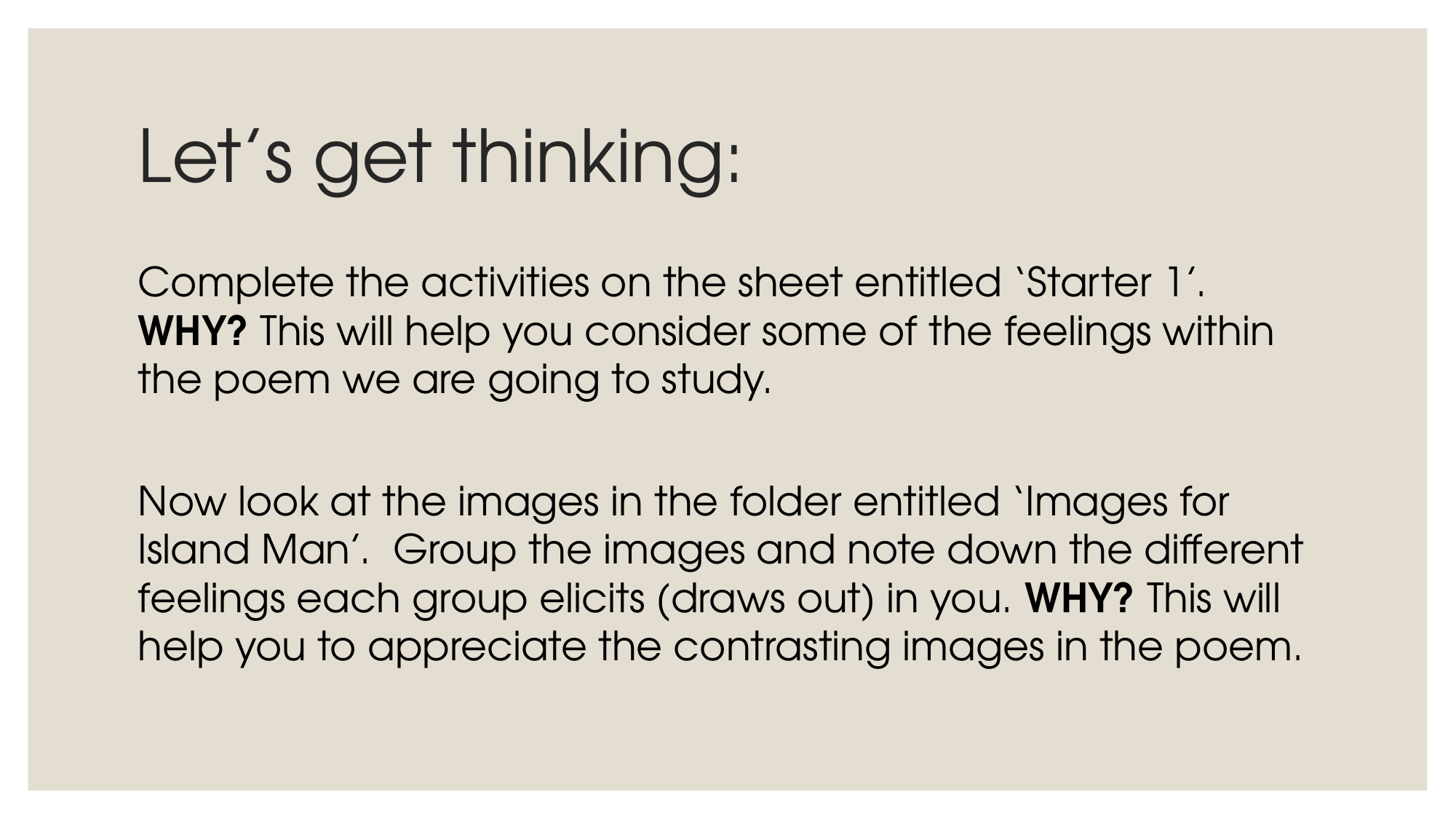

# Let’s get thinking:
Complete the activities on the sheet entitled ‘Starter 1’. WHY? This will help you consider some of the feelings within the poem we are going to study.

Now look at the images in the folder entitled ‘Images for Island Man’.  Group the images and note down the different feelings each group elicits (draws out) in you. WHY? This will help you to appreciate the contrasting images in the poem.